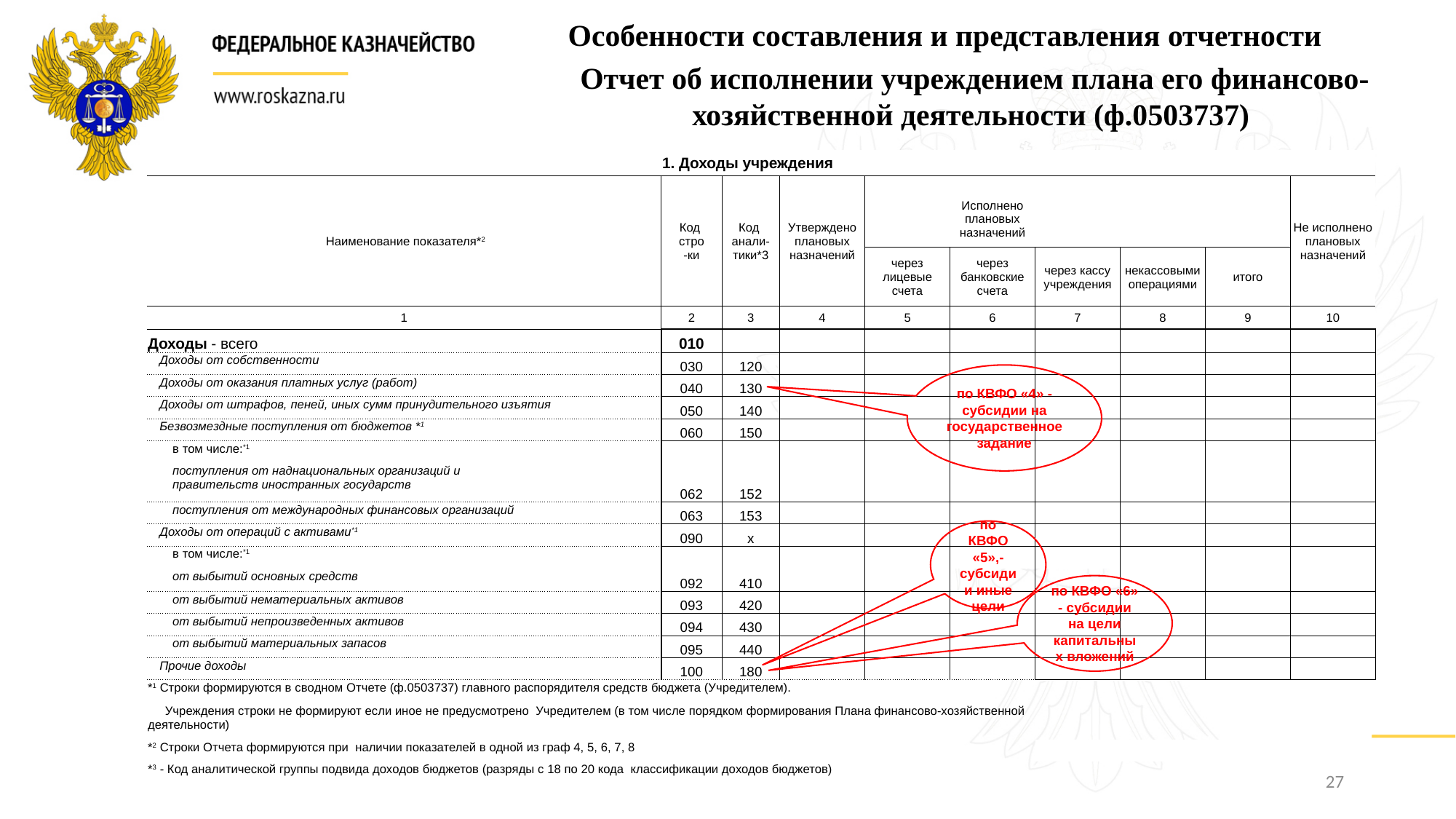

Особенности составления и представления отчетности
Отчет об исполнении учреждением плана его финансово-хозяйственной деятельности (ф.0503737)
|  | 1. Доходы учреждения |  |  |  |  |  |  |  |  |
| --- | --- | --- | --- | --- | --- | --- | --- | --- | --- |
| Наименование показателя\*2 | Код стро -ки | Код анали- тики\*3 | Утверждено плановых назначений |  | Исполнено плановых назначений |  |  |  | Не исполнено плановых назначений |
|  |  |  |  | через лицевые счета | через банковские счета | через кассу учреждения | некассовыми операциями | итого |  |
| 1 | 2 | 3 | 4 | 5 | 6 | 7 | 8 | 9 | 10 |
| Доходы - всего | 010 |  |  |  |  |  |  |  |  |
| Доходы от собственности | 030 | 120 |  |  |  |  |  |  |  |
| Доходы от оказания платных услуг (работ) | 040 | 130 |  |  |  |  |  |  |  |
| Доходы от штрафов, пеней, иных сумм принудительного изъятия | 050 | 140 |  |  |  |  |  |  |  |
| Безвозмездные поступления от бюджетов \*1 | 060 | 150 |  |  |  |  |  |  |  |
| в том числе:\*1 |  |  |  |  |  |  |  |  |  |
| поступления от наднациональных организаций и правительств иностранных государств | 062 | 152 |  |  |  |  |  |  |  |
| поступления от международных финансовых организаций | 063 | 153 |  |  |  |  |  |  |  |
| Доходы от операций с активами\*1 | 090 | х |  |  |  |  |  |  |  |
| в том числе:\*1 |  |  |  |  |  |  |  |  |  |
| от выбытий основных средств | 092 | 410 |  |  |  |  |  |  |  |
| от выбытий нематериальных активов | 093 | 420 |  |  |  |  |  |  |  |
| от выбытий непроизведенных активов | 094 | 430 |  |  |  |  |  |  |  |
| от выбытий материальных запасов | 095 | 440 |  |  |  |  |  |  |  |
| Прочие доходы | 100 | 180 |  |  |  |  |  |  |  |
| \*1 Строки формируются в сводном Отчете (ф.0503737) главного распорядителя средств бюджета (Учредителем). |  |  |  |  |  |  |  |  |  |
| Учреждения строки не формируют если иное не предусмотрено Учредителем (в том числе порядком формирования Плана финансово-хозяйственной деятельности) |  |  |  |  |  |  |  |  |  |
| \*2 Строки Отчета формируются при наличии показателей в одной из граф 4, 5, 6, 7, 8 |  |  |  |  |  |  |  |  |  |
| \*3 - Код аналитической группы подвида доходов бюджетов (разряды с 18 по 20 кода классификации доходов бюджетов) |  |  |  |  |  |  |  |  |  |
по КВФО «4» - субсидии на государственное задание
по КВФО «5»,- субсидии иные цели
по КВФО «6» - субсидии на цели капитальных вложений
27